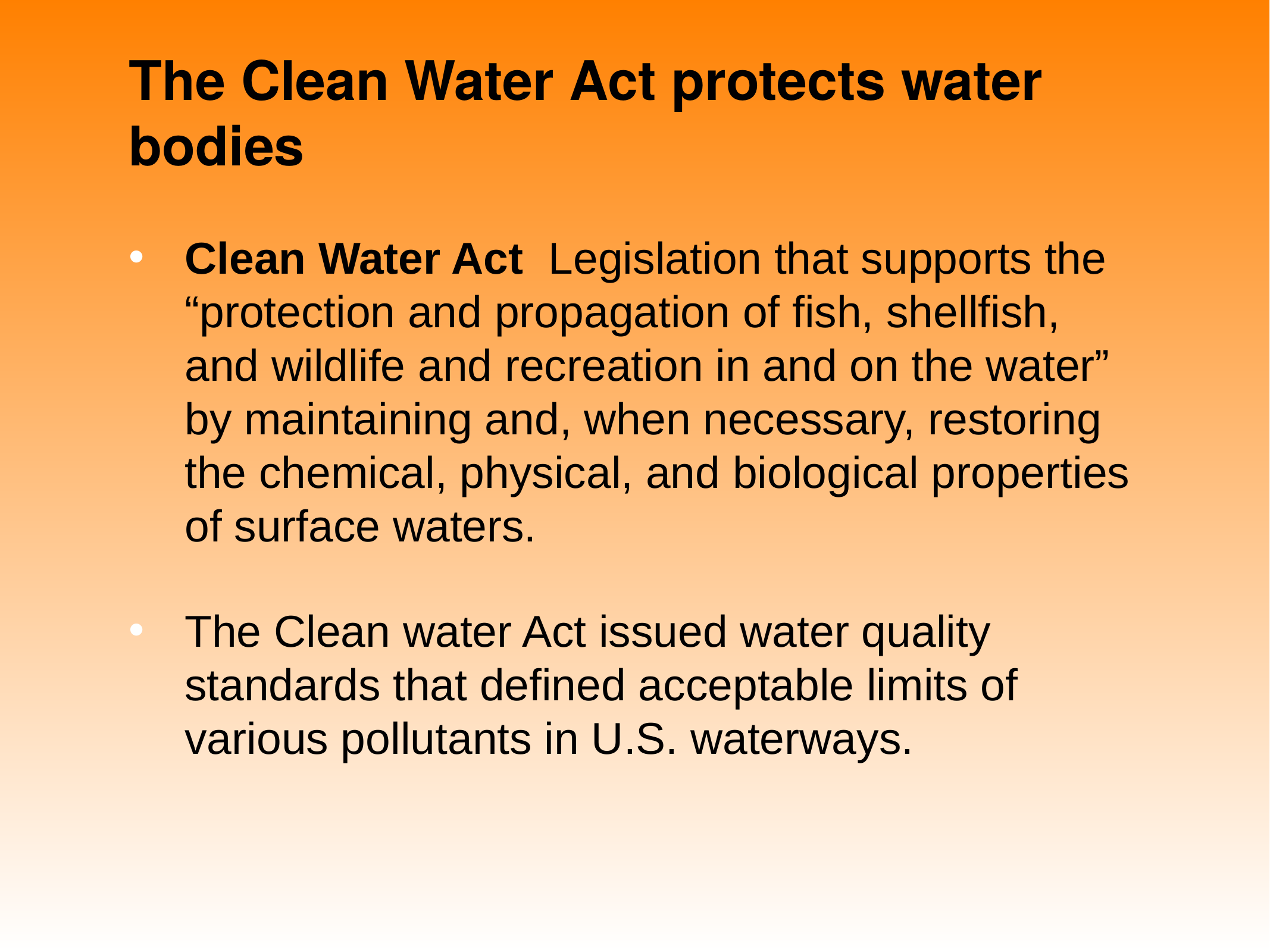

# The Clean Water Act protects water bodies
Clean Water Act  Legislation that supports the “protection and propagation of fish, shellfish, and wildlife and recreation in and on the water” by maintaining and, when necessary, restoring the chemical, physical, and biological properties of surface waters.
The Clean water Act issued water quality standards that defined acceptable limits of various pollutants in U.S. waterways.